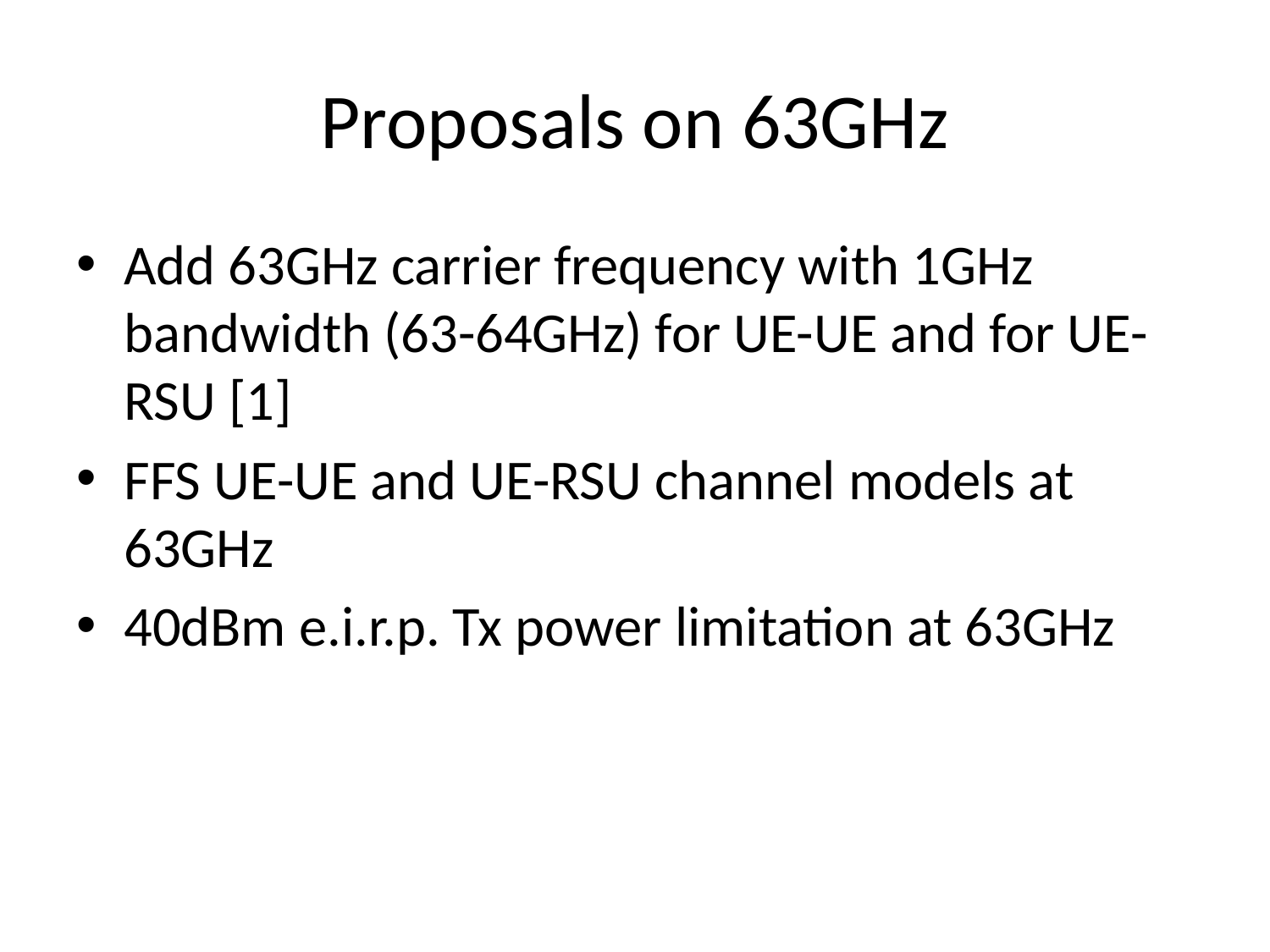

# Proposals on 63GHz
Add 63GHz carrier frequency with 1GHz bandwidth (63-64GHz) for UE-UE and for UE-RSU [1]
FFS UE-UE and UE-RSU channel models at 63GHz
40dBm e.i.r.p. Tx power limitation at 63GHz